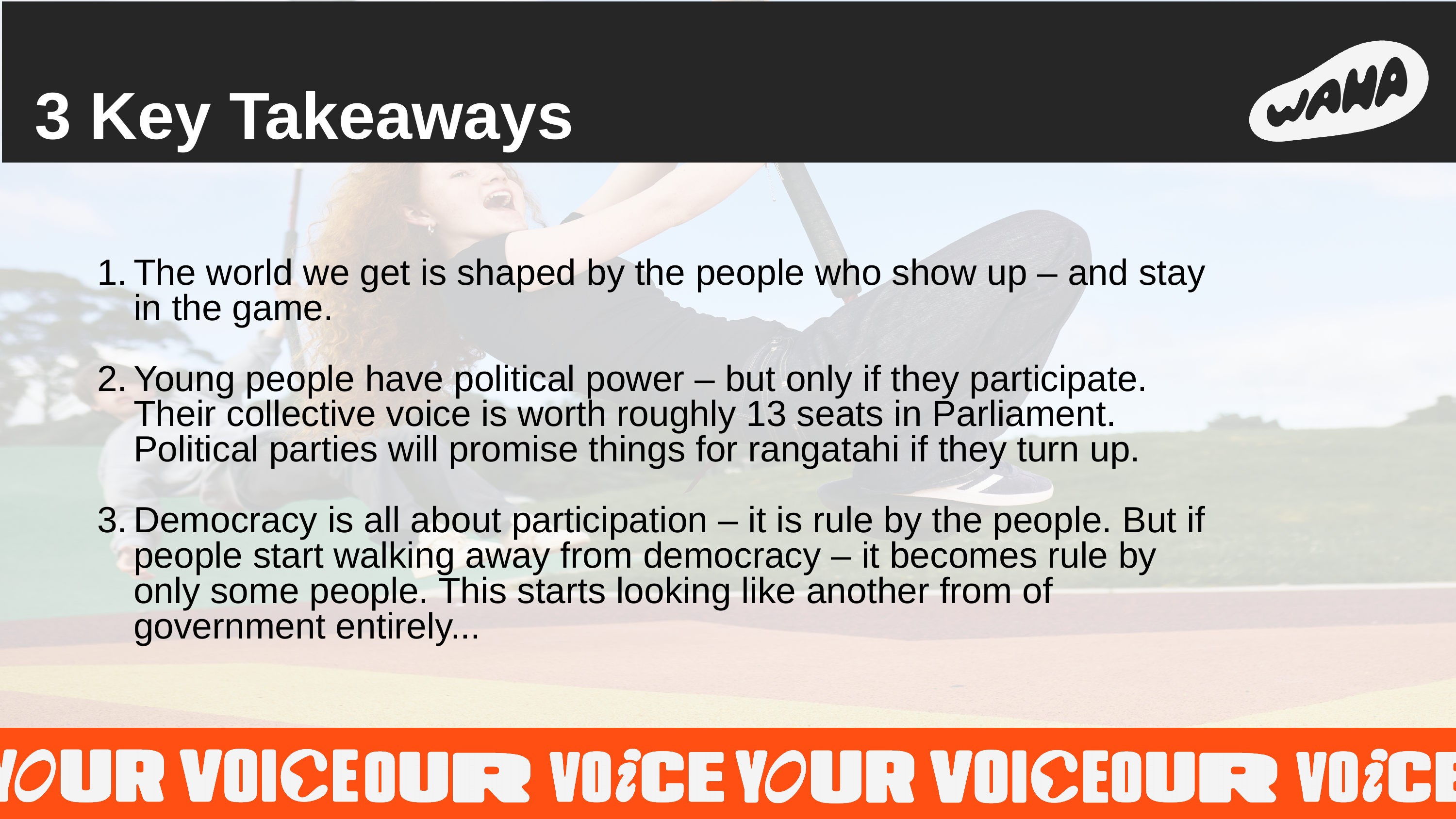

3 Key Takeaways
The world we get is shaped by the people who show up – and stay in the game.

Young people have political power – but only if they participate. Their collective voice is worth roughly 13 seats in Parliament. Political parties will promise things for rangatahi if they turn up.

Democracy is all about participation – it is rule by the people. But if people start walking away from democracy – it becomes rule by only some people. This starts looking like another from of government entirely...